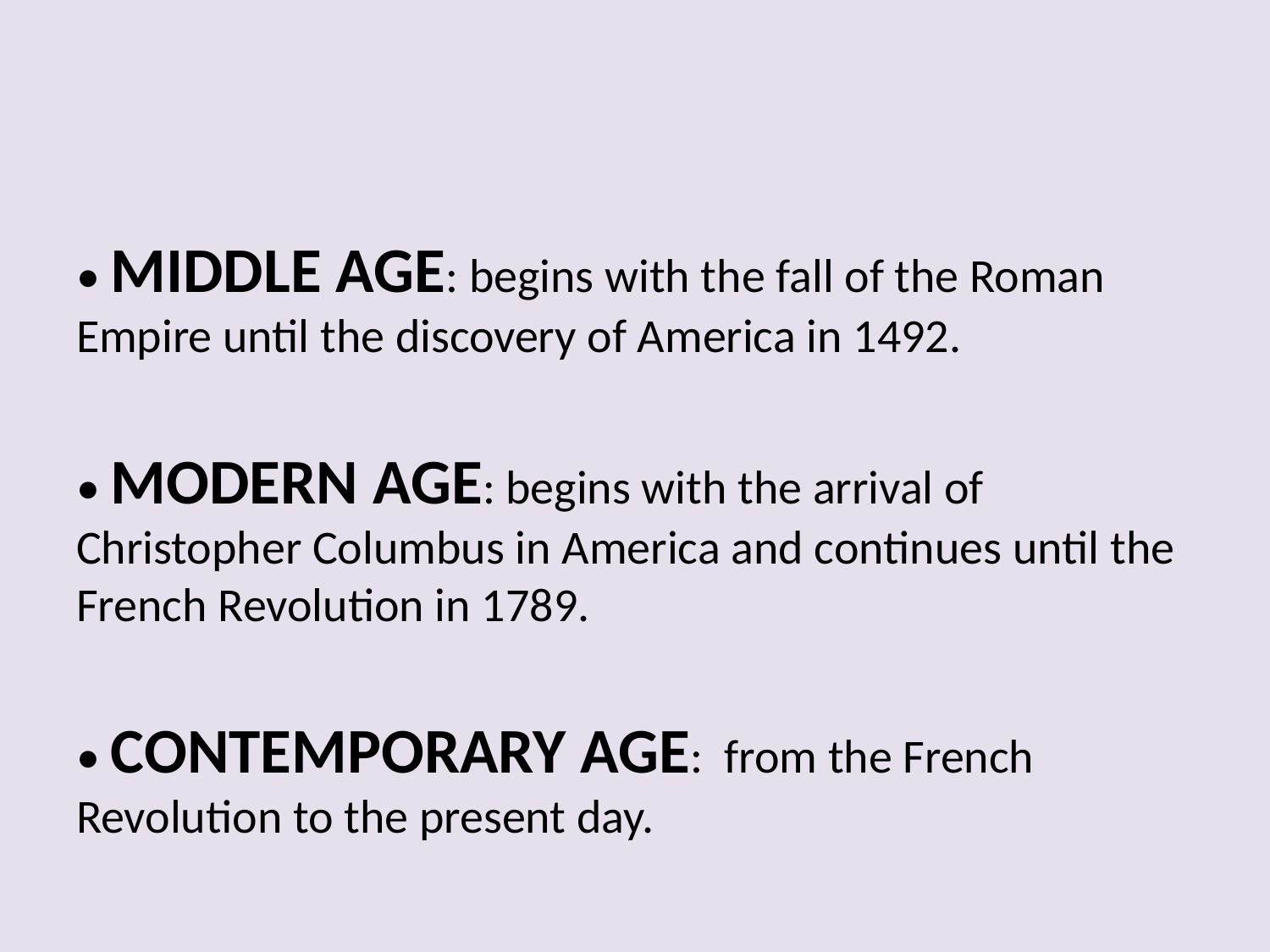

• MIDDLE AGE: begins with the fall of the Roman Empire until the discovery of America in 1492.

• MODERN AGE: begins with the arrival of Christopher Columbus in America and continues until the French Revolution in 1789.

• CONTEMPORARY AGE:  from the French Revolution to the present day.